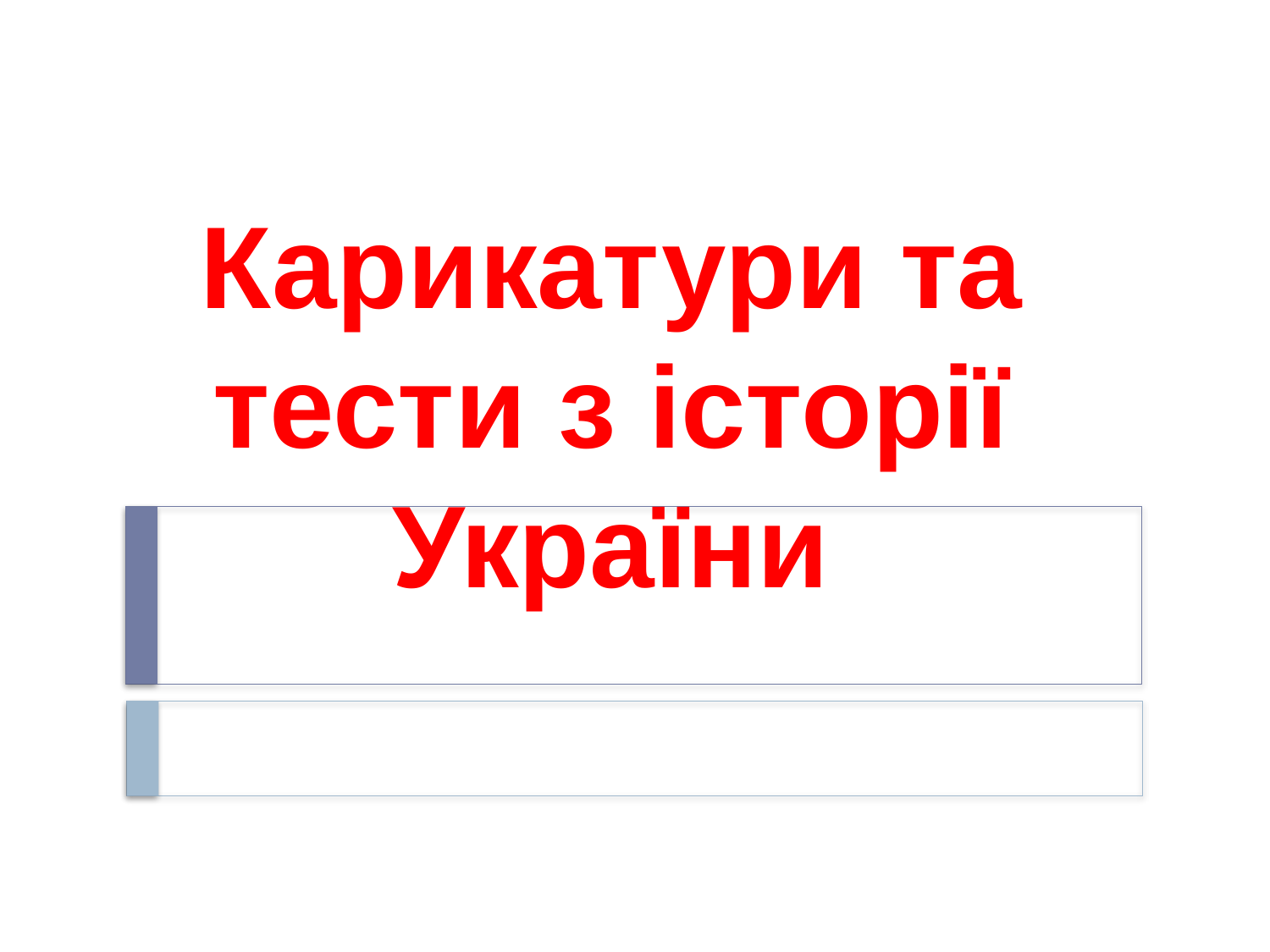

# Карикатури та тести з історії України